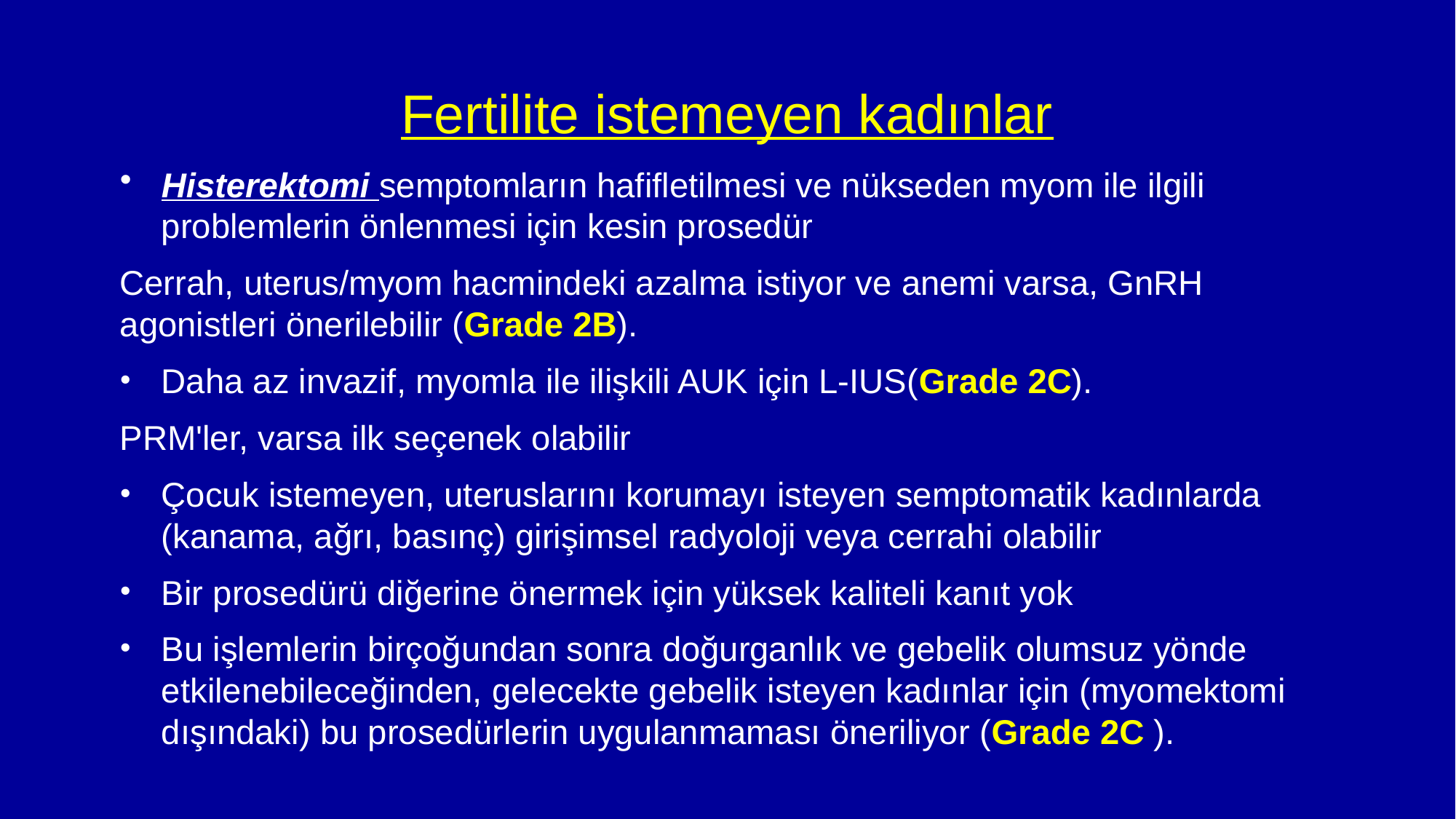

# Fertilite istemeyen kadınlar
Histerektomi semptomların hafifletilmesi ve nükseden myom ile ilgili problemlerin önlenmesi için kesin prosedür
Cerrah, uterus/myom hacmindeki azalma istiyor ve anemi varsa, GnRH agonistleri önerilebilir (Grade 2B).
Daha az invazif, myomla ile ilişkili AUK için L-IUS(Grade 2C).
PRM'ler, varsa ilk seçenek olabilir
Çocuk istemeyen, uteruslarını korumayı isteyen semptomatik kadınlarda (kanama, ağrı, basınç) girişimsel radyoloji veya cerrahi olabilir
Bir prosedürü diğerine önermek için yüksek kaliteli kanıt yok
Bu işlemlerin birçoğundan sonra doğurganlık ve gebelik olumsuz yönde etkilenebileceğinden, gelecekte gebelik isteyen kadınlar için (myomektomi dışındaki) bu prosedürlerin uygulanmaması öneriliyor (Grade 2C ).